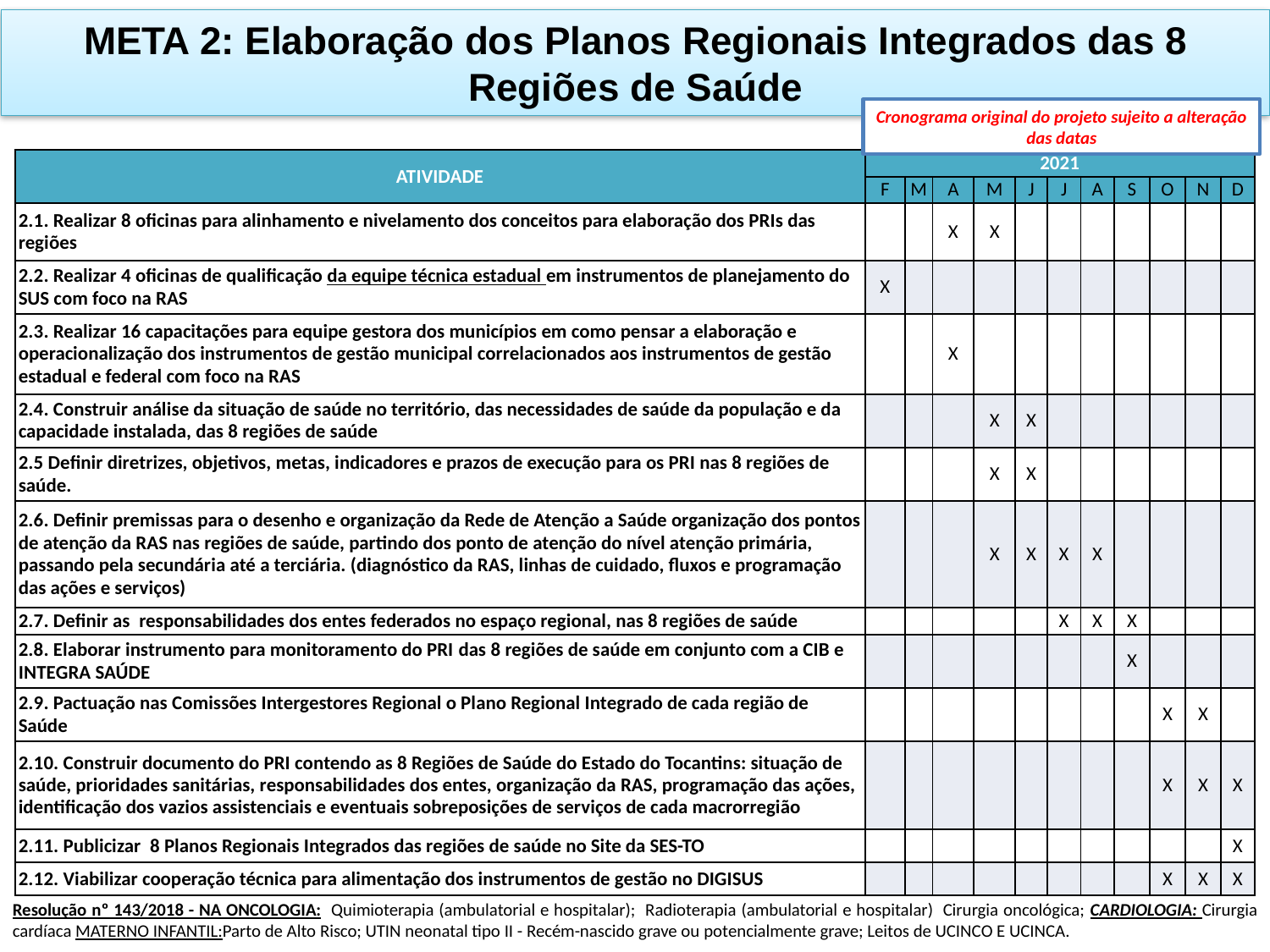

META 2: Elaboração dos Planos Regionais Integrados das 8 Regiões de Saúde
Cronograma original do projeto sujeito a alteração das datas
| ATIVIDADE | 2021 |  |  |  |  |  |  |  |  |  |  |
| --- | --- | --- | --- | --- | --- | --- | --- | --- | --- | --- | --- |
|  | F | M | A | M | J | J | A | S | O | N | D |
| 2.1. Realizar 8 oficinas para alinhamento e nivelamento dos conceitos para elaboração dos PRIs das regiões |  |  | X | X |  |  |  |  |  |  |  |
| 2.2. Realizar 4 oficinas de qualificação da equipe técnica estadual em instrumentos de planejamento do SUS com foco na RAS | X |  |  |  |  |  |  |  |  |  |  |
| 2.3. Realizar 16 capacitações para equipe gestora dos municípios em como pensar a elaboração e operacionalização dos instrumentos de gestão municipal correlacionados aos instrumentos de gestão estadual e federal com foco na RAS |  |  | X |  |  |  |  |  |  |  |  |
| 2.4. Construir análise da situação de saúde no território, das necessidades de saúde da população e da capacidade instalada, das 8 regiões de saúde |  |  |  | X | X |  |  |  |  |  |  |
| 2.5 Definir diretrizes, objetivos, metas, indicadores e prazos de execução para os PRI nas 8 regiões de saúde. |  |  |  | X | X |  |  |  |  |  |  |
| 2.6. Definir premissas para o desenho e organização da Rede de Atenção a Saúde organização dos pontos de atenção da RAS nas regiões de saúde, partindo dos ponto de atenção do nível atenção primária, passando pela secundária até a terciária. (diagnóstico da RAS, linhas de cuidado, fluxos e programação das ações e serviços) |  |  |  | X | X | X | X |  |  |  |  |
| 2.7. Definir as  responsabilidades dos entes federados no espaço regional, nas 8 regiões de saúde |  |  |  |  |  | X | X | X |  |  |  |
| 2.8. Elaborar instrumento para monitoramento do PRI das 8 regiões de saúde em conjunto com a CIB e INTEGRA SAÚDE |  |  |  |  |  |  |  | X |  |  |  |
| 2.9. Pactuação nas Comissões Intergestores Regional o Plano Regional Integrado de cada região de Saúde |  |  |  |  |  |  |  |  | X | X |  |
| 2.10. Construir documento do PRI contendo as 8 Regiões de Saúde do Estado do Tocantins: situação de saúde, prioridades sanitárias, responsabilidades dos entes, organização da RAS, programação das ações, identificação dos vazios assistenciais e eventuais sobreposições de serviços de cada macrorregião |  |  |  |  |  |  |  |  | X | X | X |
| 2.11. Publicizar  8 Planos Regionais Integrados das regiões de saúde no Site da SES-TO |  |  |  |  |  |  |  |  |  |  | X |
| 2.12. Viabilizar cooperação técnica para alimentação dos instrumentos de gestão no DIGISUS |  |  |  |  |  |  |  |  | X | X | X |
Resolução nº 143/2018 - NA ONCOLOGIA:  Quimioterapia (ambulatorial e hospitalar);  Radioterapia (ambulatorial e hospitalar)  Cirurgia oncológica; CARDIOLOGIA: Cirurgia cardíaca MATERNO INFANTIL:Parto de Alto Risco; UTIN neonatal tipo II - Recém-nascido grave ou potencialmente grave; Leitos de UCINCO E UCINCA.